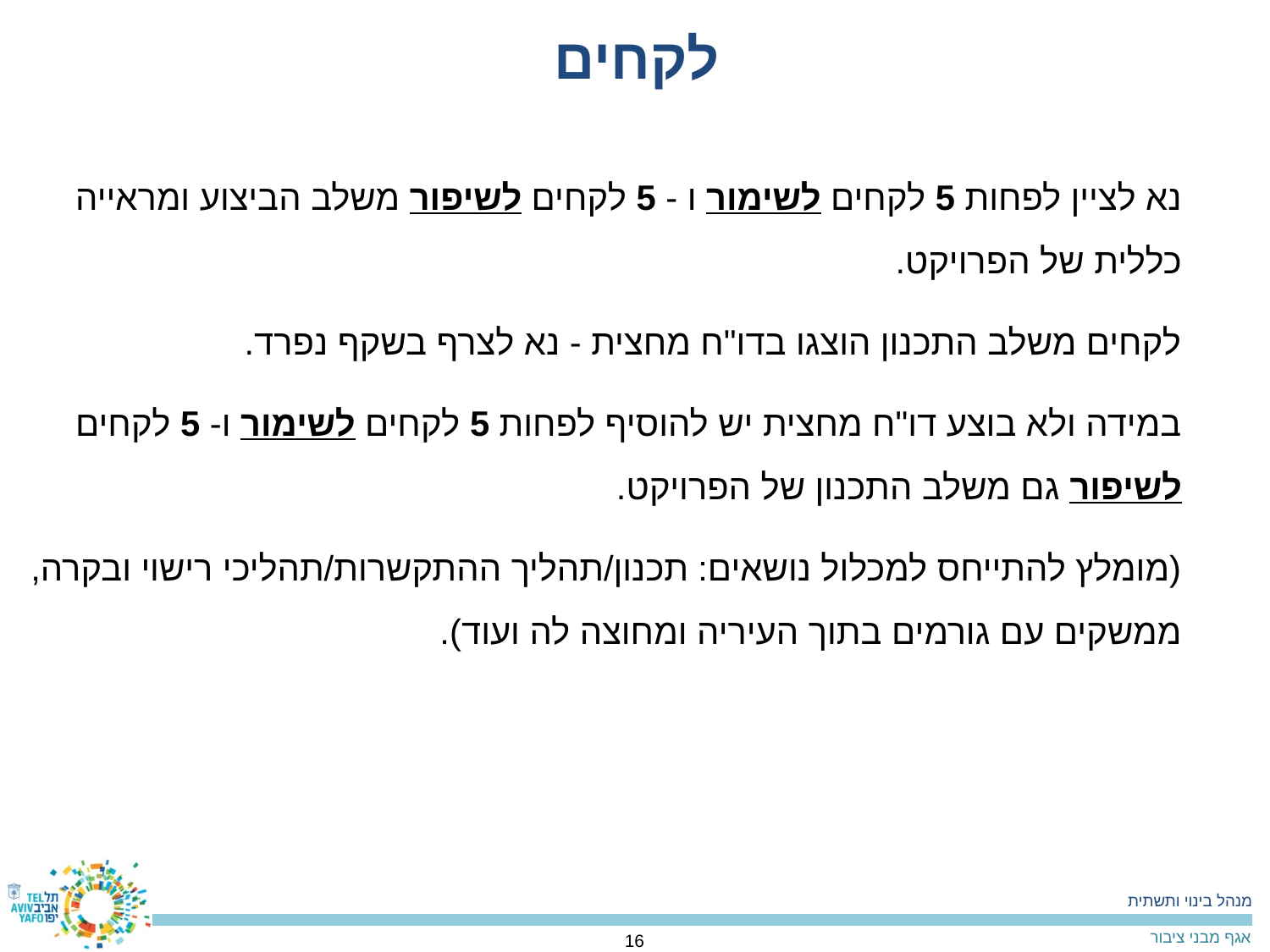

לקחים
נא לציין לפחות 5 לקחים לשימור ו - 5 לקחים לשיפור משלב הביצוע ומראייה כללית של הפרויקט.
לקחים משלב התכנון הוצגו בדו"ח מחצית - נא לצרף בשקף נפרד.
במידה ולא בוצע דו"ח מחצית יש להוסיף לפחות 5 לקחים לשימור ו- 5 לקחים לשיפור גם משלב התכנון של הפרויקט.
(מומלץ להתייחס למכלול נושאים: תכנון/תהליך ההתקשרות/תהליכי רישוי ובקרה, ממשקים עם גורמים בתוך העיריה ומחוצה לה ועוד).